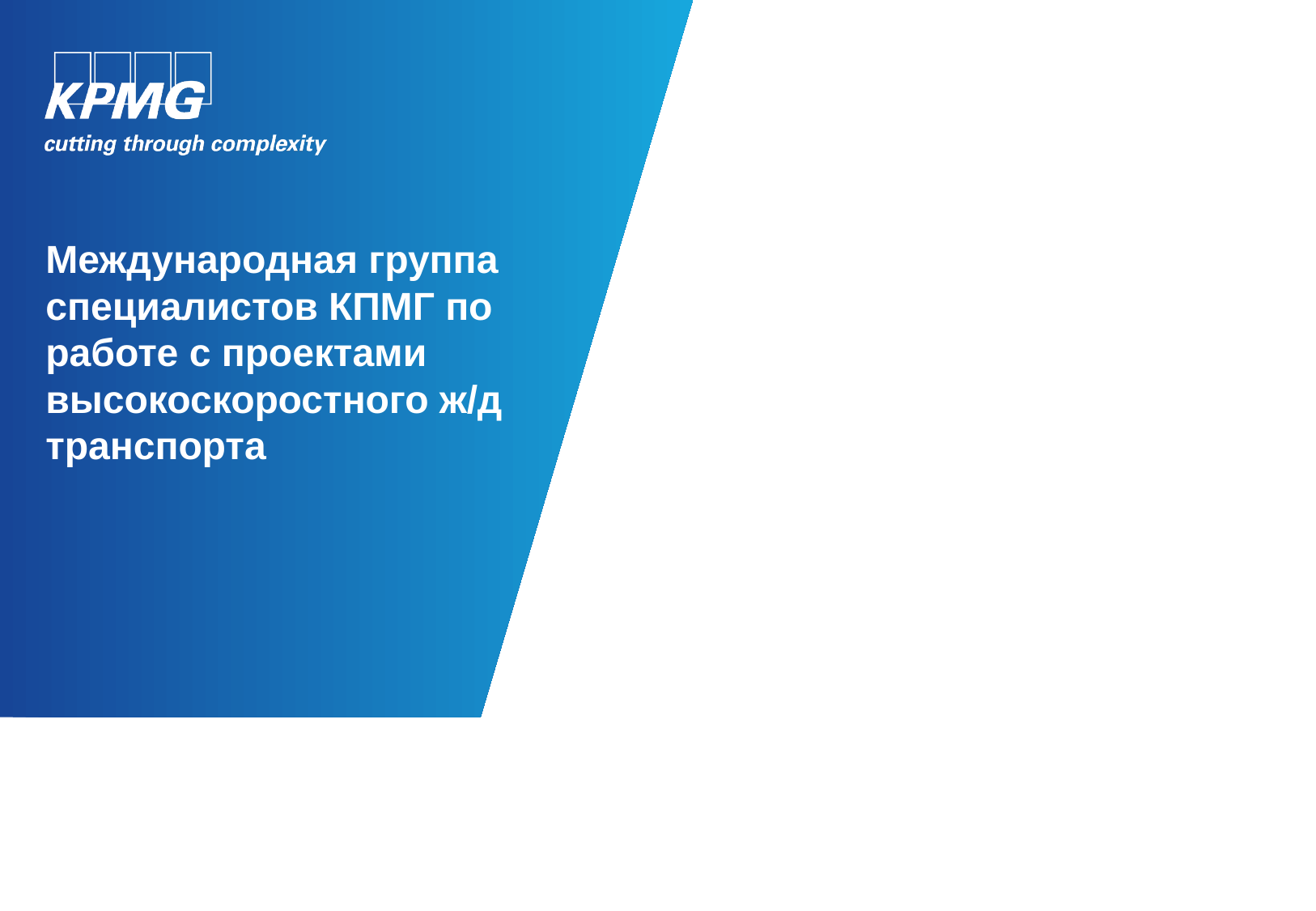

# Международная группа специалистов КПМГ по работе с проектами высокоскоростного ж/д транспорта